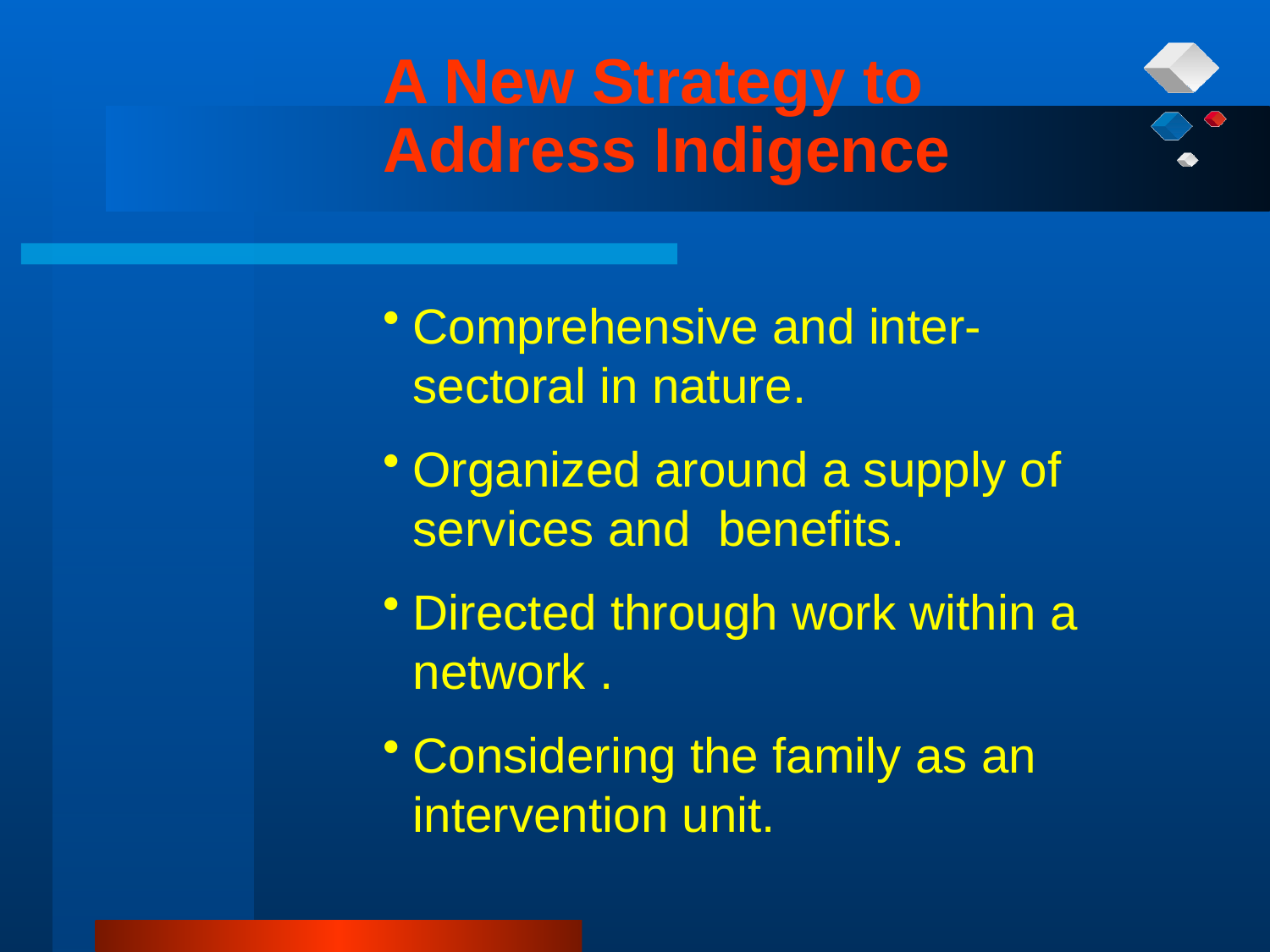

A New Strategy to Address Indigence

Comprehensive and inter-sectoral in nature.
Organized around a supply of services and  benefits.
Directed through work within a network .
Considering the family as an intervention unit.